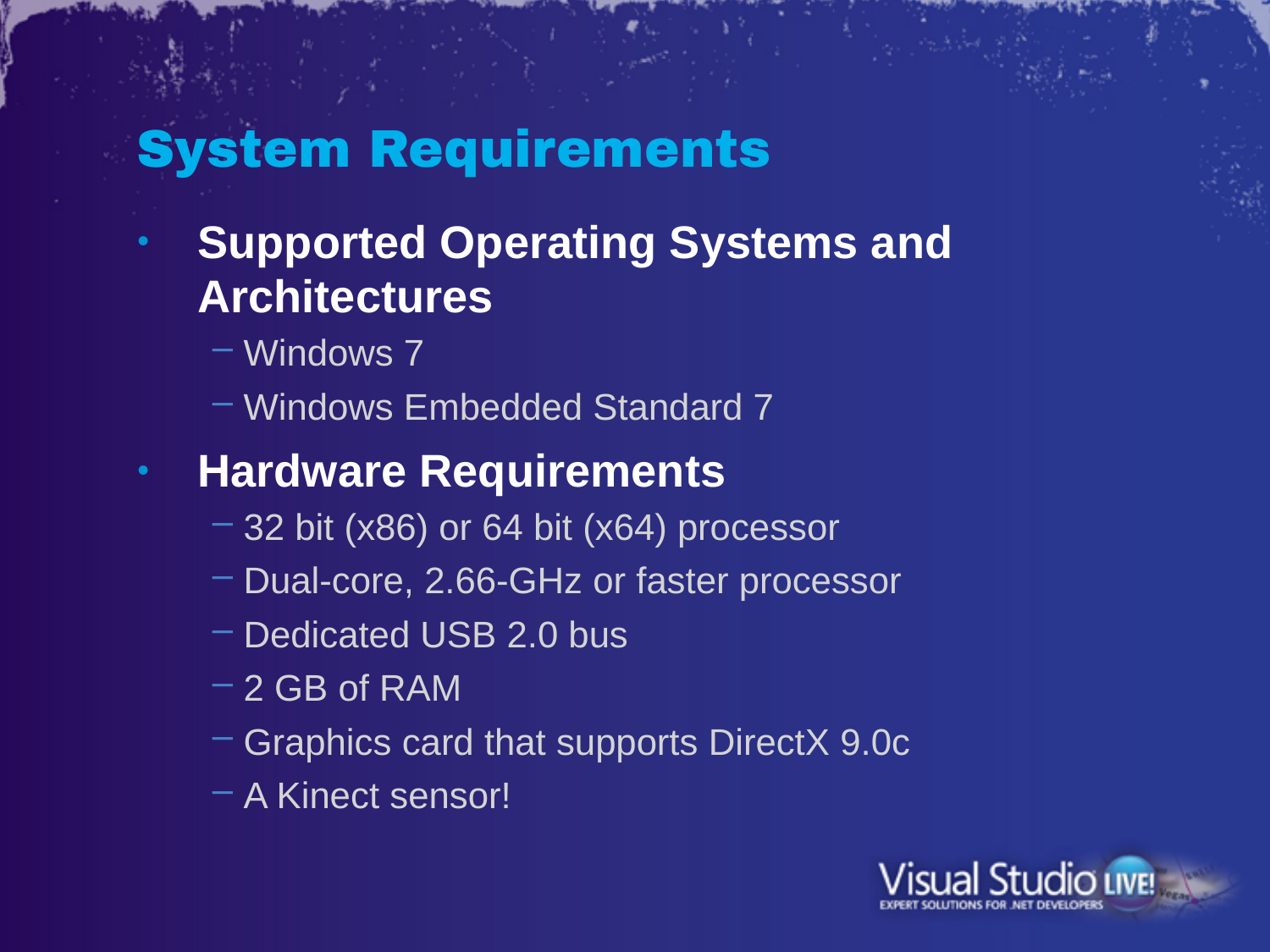

# System Requirements
Supported Operating Systems and Architectures
Windows 7
Windows Embedded Standard 7
Hardware Requirements
32 bit (x86) or 64 bit (x64) processor
Dual-core, 2.66-GHz or faster processor
Dedicated USB 2.0 bus
2 GB of RAM
Graphics card that supports DirectX 9.0c
A Kinect sensor!